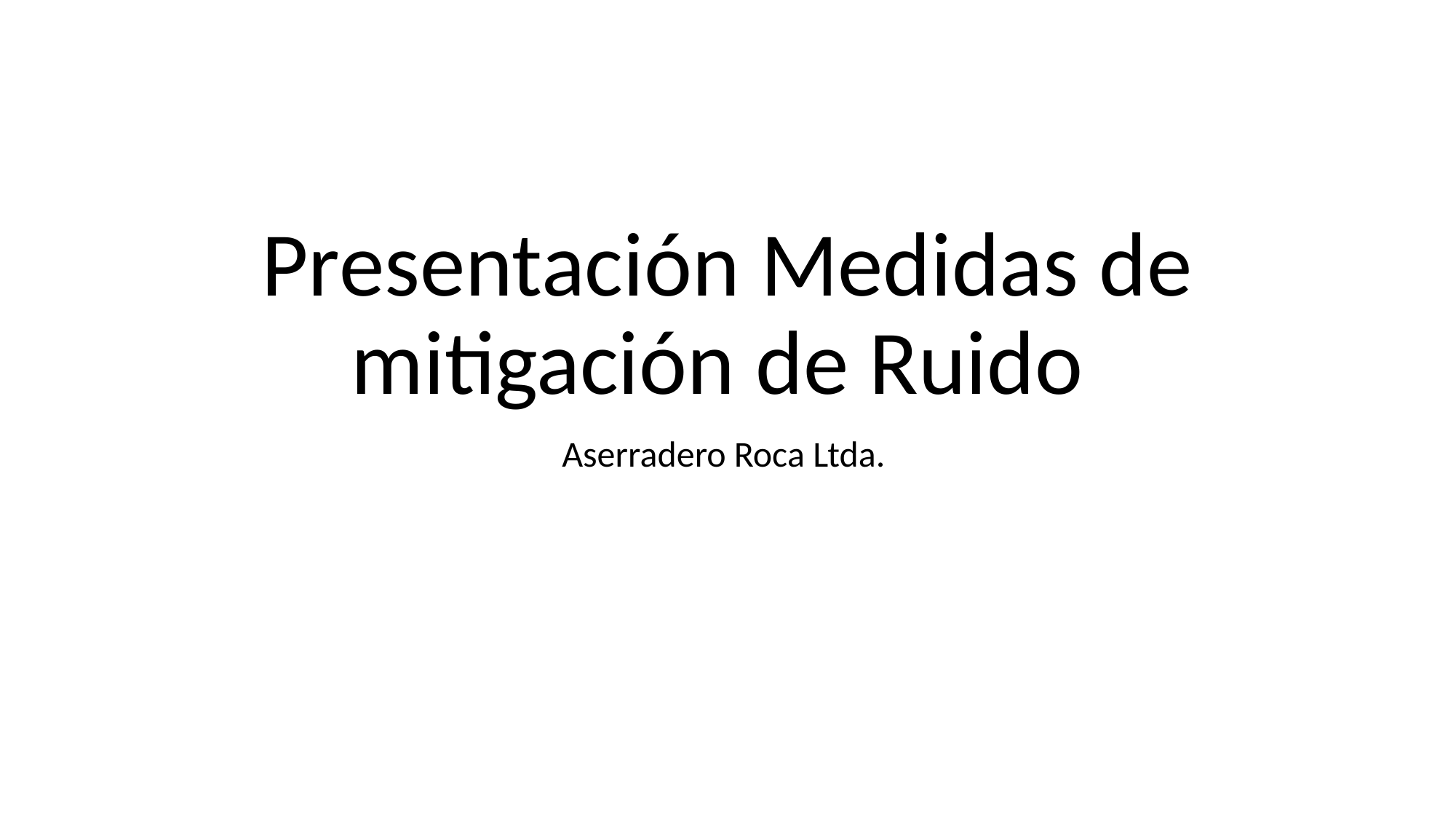

# Presentación Medidas de mitigación de Ruido
Aserradero Roca Ltda.